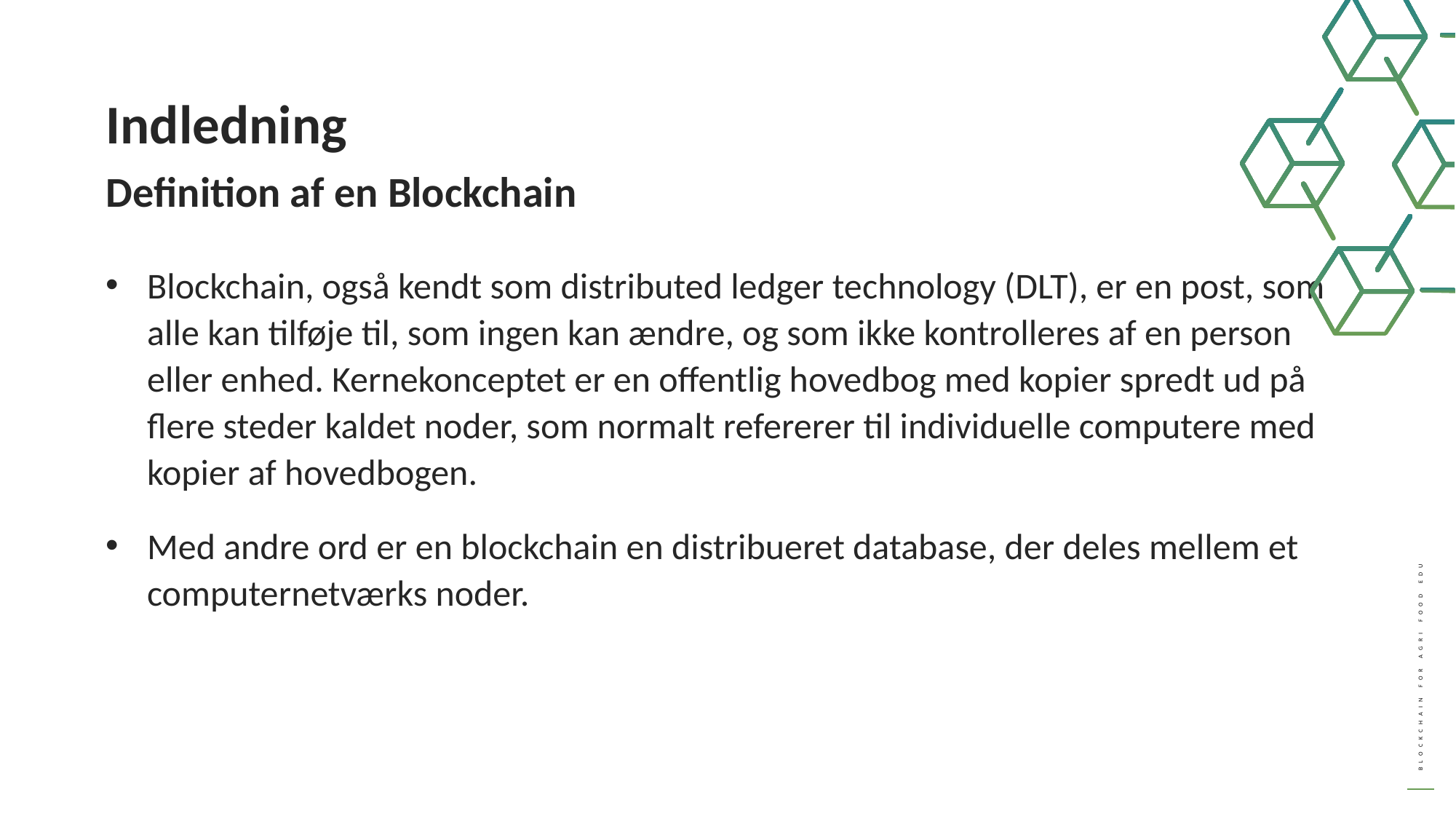

Indledning
Definition af en Blockchain
Blockchain, også kendt som distributed ledger technology (DLT), er en post, som alle kan tilføje til, som ingen kan ændre, og som ikke kontrolleres af en person eller enhed. Kernekonceptet er en offentlig hovedbog med kopier spredt ud på flere steder kaldet noder, som normalt refererer til individuelle computere med kopier af hovedbogen.
Med andre ord er en blockchain en distribueret database, der deles mellem et computernetværks noder.